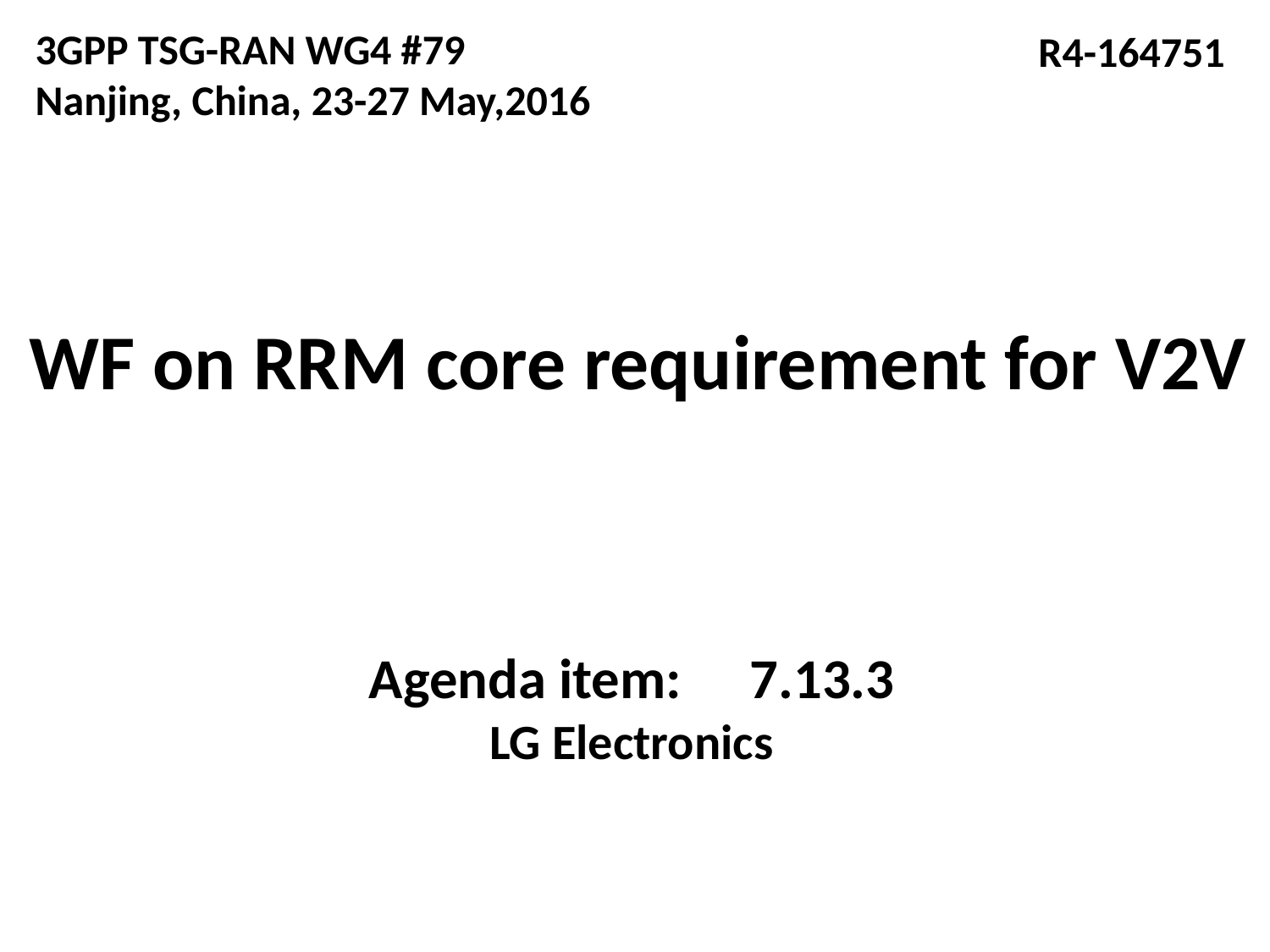

3GPP TSG-RAN WG4 #79
Nanjing, China, 23-27 May,2016
R4-164751
WF on RRM core requirement for V2V
Agenda item:	7.13.3
LG Electronics